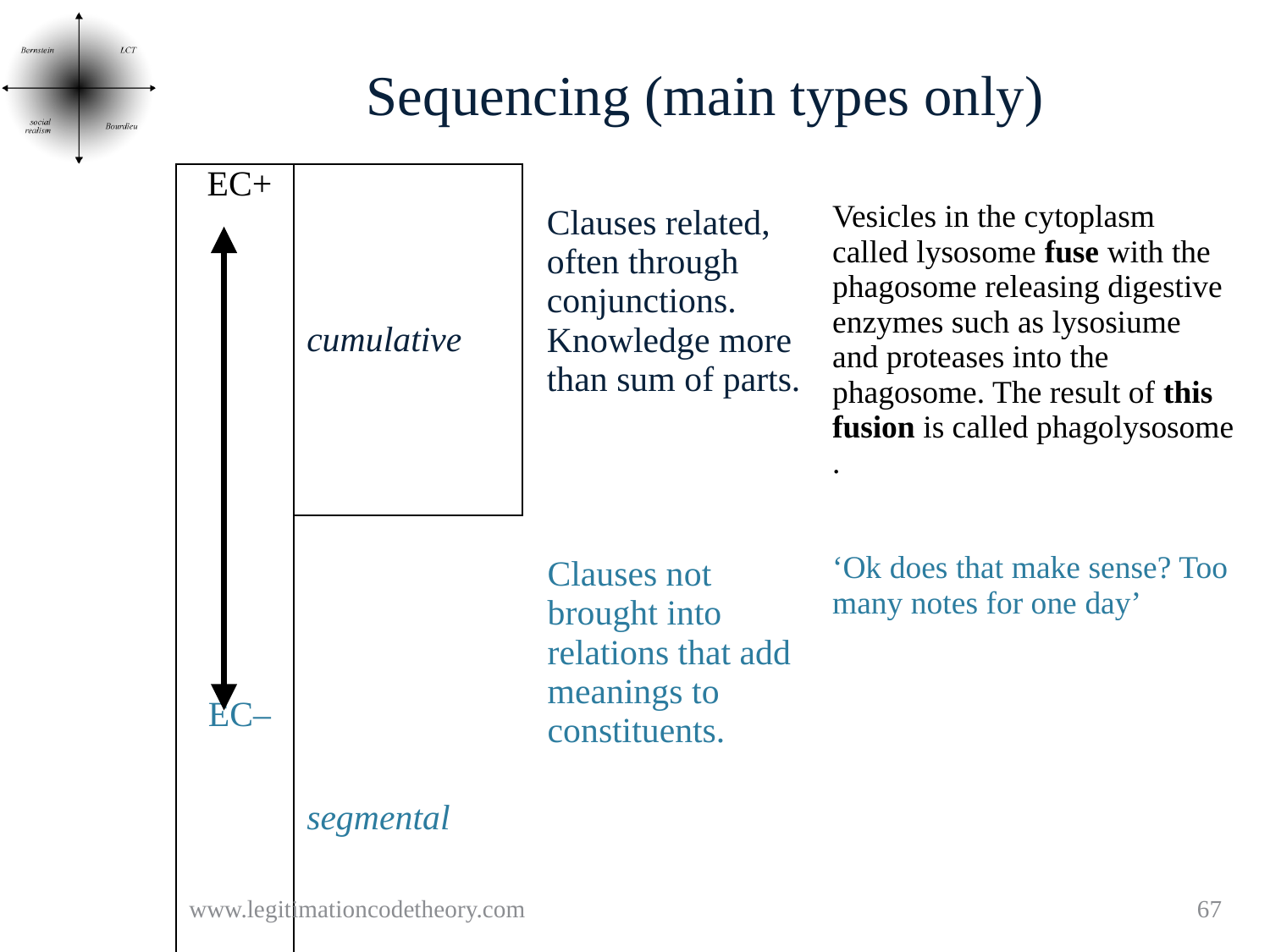

# Sequencing (main types only)

| EC+ EC– | cumulative | Clauses related, often through conjunctions. Knowledge more than sum of parts. | Vesicles in the cytoplasm called lysosome fuse with the phagosome releasing digestive enzymes such as lysosiume and proteases into the phagosome. The result of this fusion is called phagolysosome . |
| --- | --- | --- | --- |
|  | segmental | Clauses not brought into relations that add meanings to constituents. | ‘Ok does that make sense? Too many notes for one day’ |
www.legitimationcodetheory.com
67